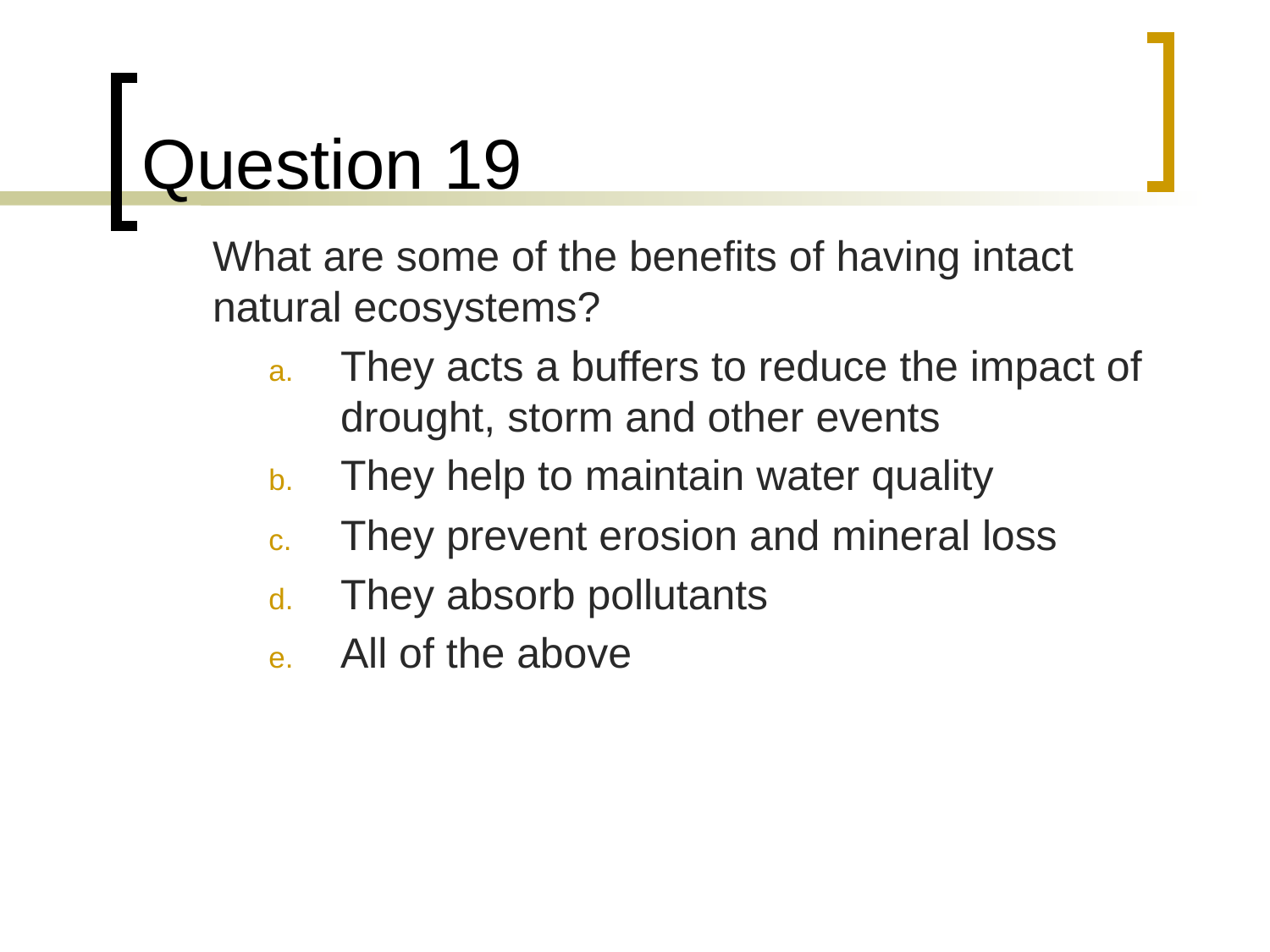

# Question 19
	What are some of the benefits of having intact natural ecosystems?
They acts a buffers to reduce the impact of drought, storm and other events
They help to maintain water quality
They prevent erosion and mineral loss
They absorb pollutants
All of the above